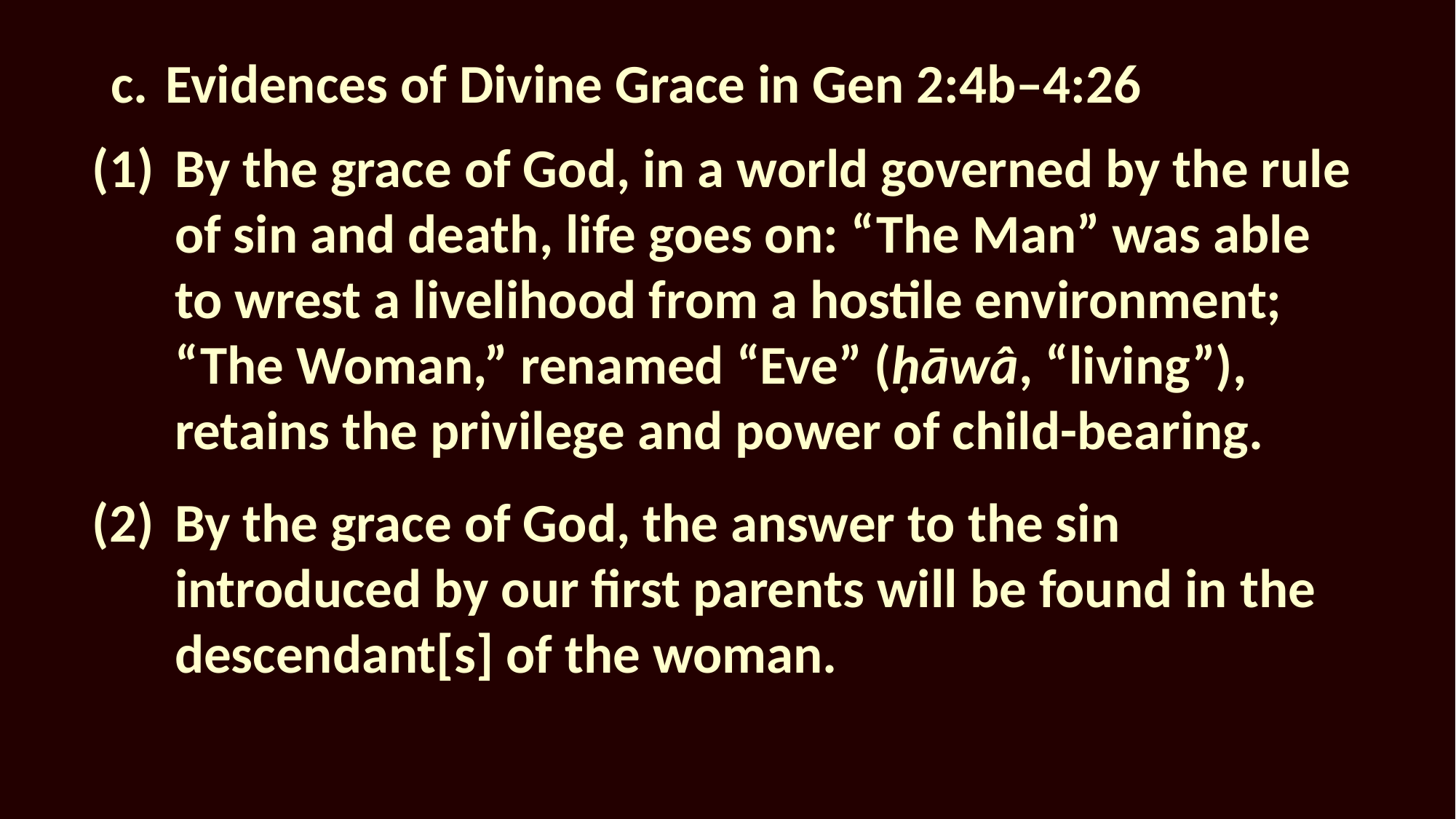

# c.	Evidences of Divine Grace in Gen 2:4b–4:26
(1)	By the grace of God, in a world governed by the rule of sin and death, life goes on: “The Man” was able to wrest a livelihood from a hostile environment; “The Woman,” renamed “Eve” (ḥāwâ, “living”), retains the privilege and power of child-bearing.
(2)	By the grace of God, the answer to the sin introduced by our first parents will be found in the descendant[s] of the woman.